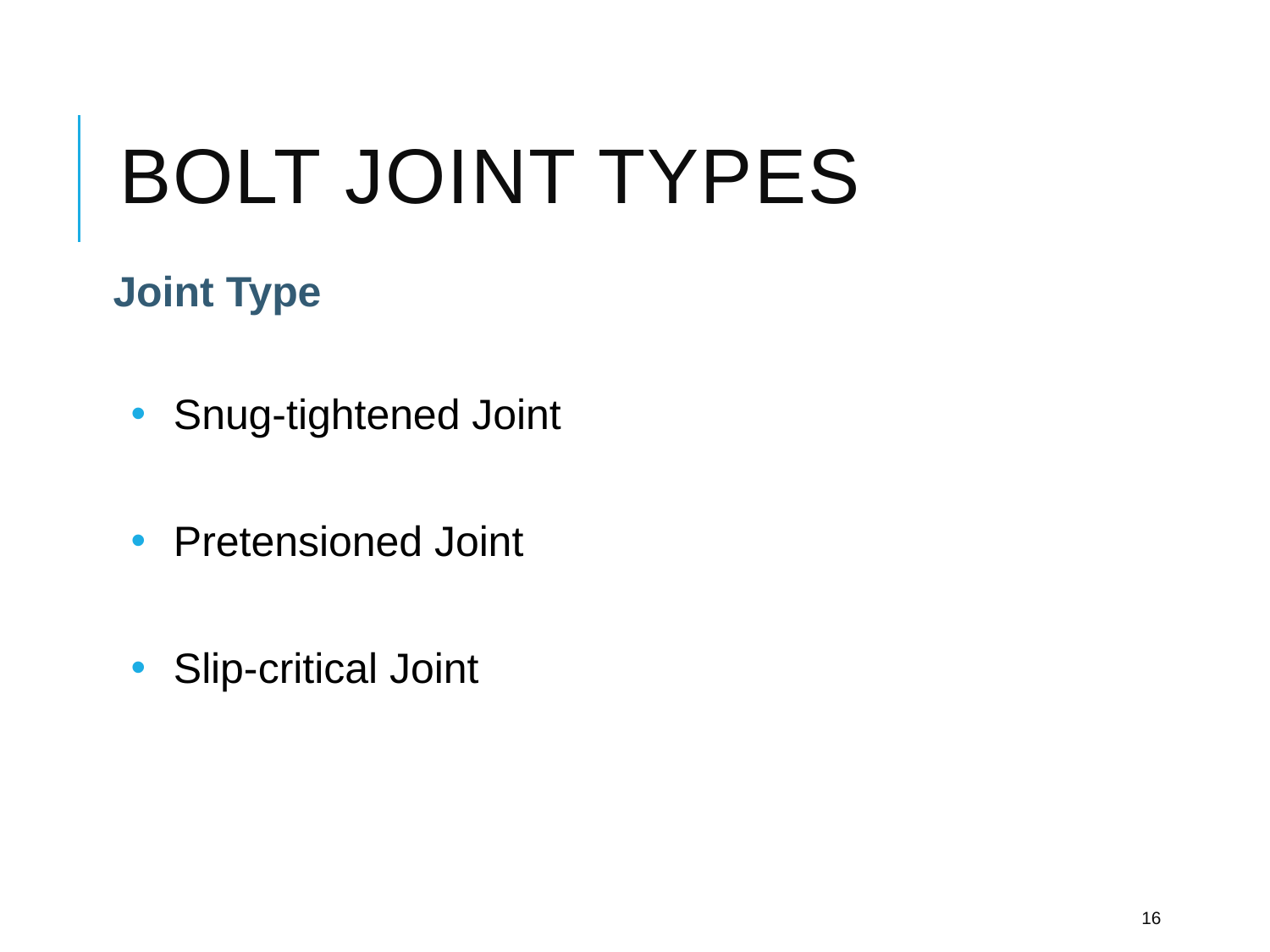

# Bolt Joint types
Joint Type

  Snug-tightened Joint

  Pretensioned Joint

  Slip-critical Joint

16